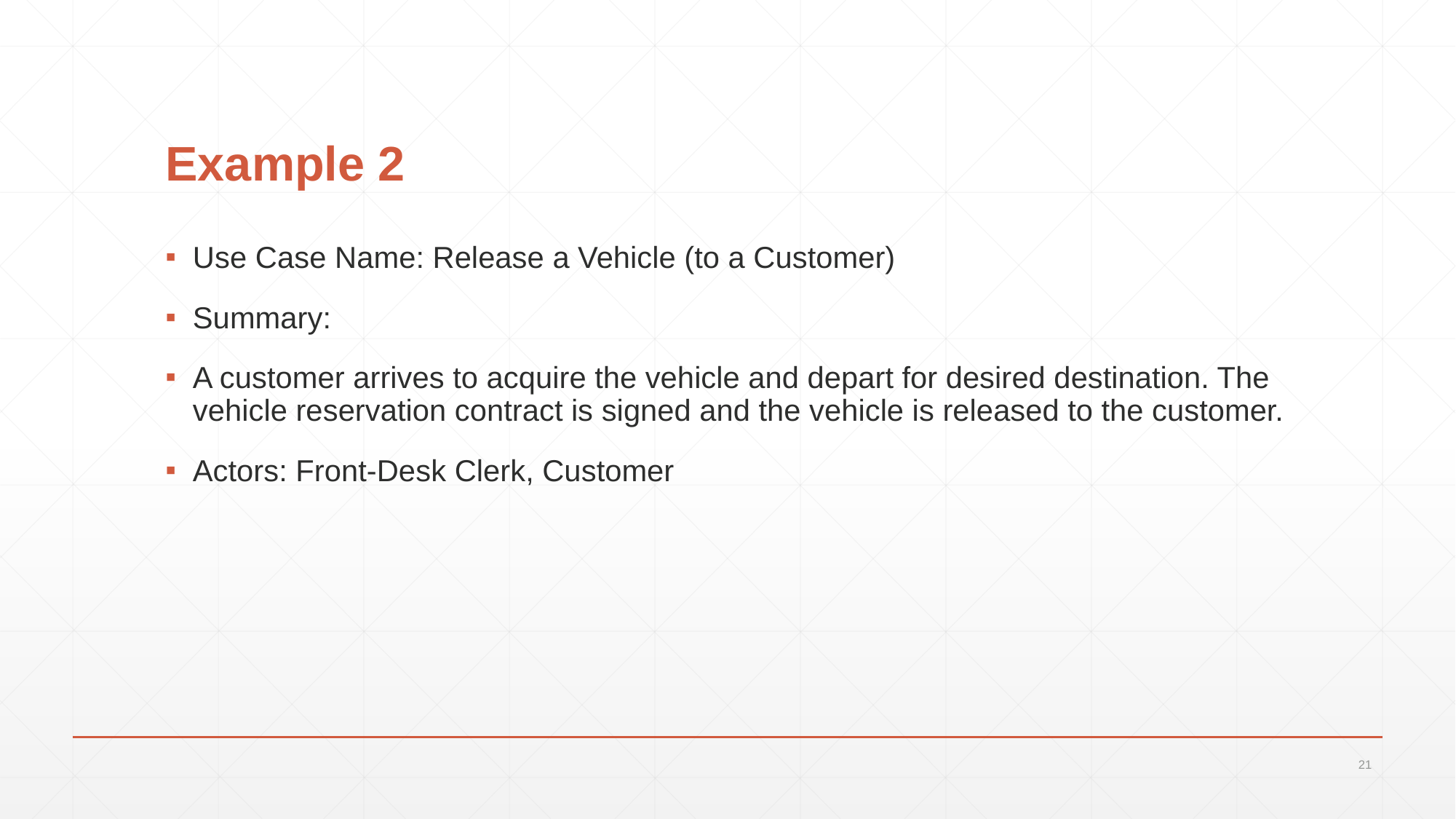

# Example 2
Use Case Name: Release a Vehicle (to a Customer)
Summary:
A customer arrives to acquire the vehicle and depart for desired destination. The vehicle reservation contract is signed and the vehicle is released to the customer.
Actors: Front-Desk Clerk, Customer

21